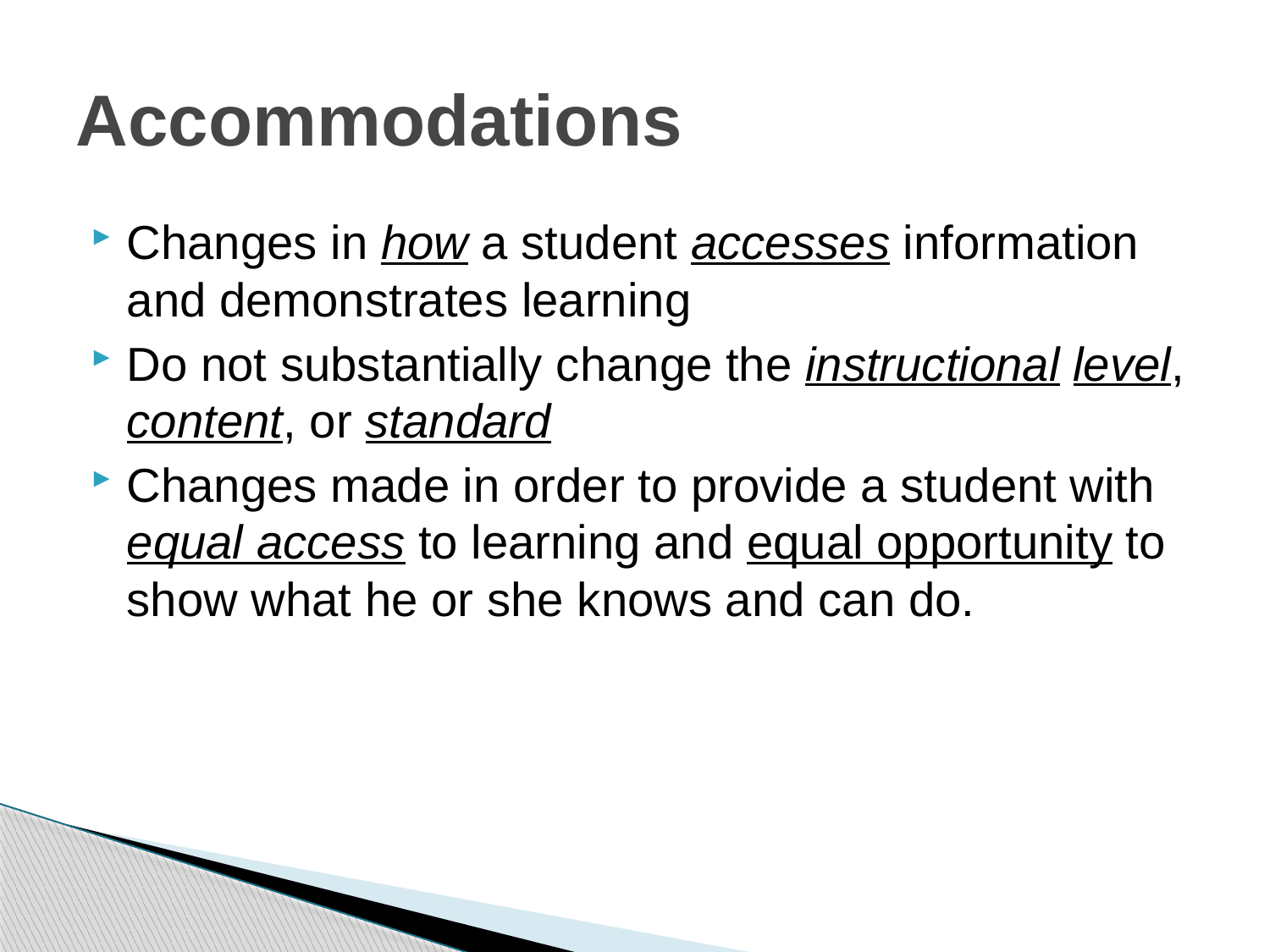

# Accommodations
Changes in how a student accesses information and demonstrates learning
Do not substantially change the instructional level, content, or standard
Changes made in order to provide a student with equal access to learning and equal opportunity to show what he or she knows and can do.